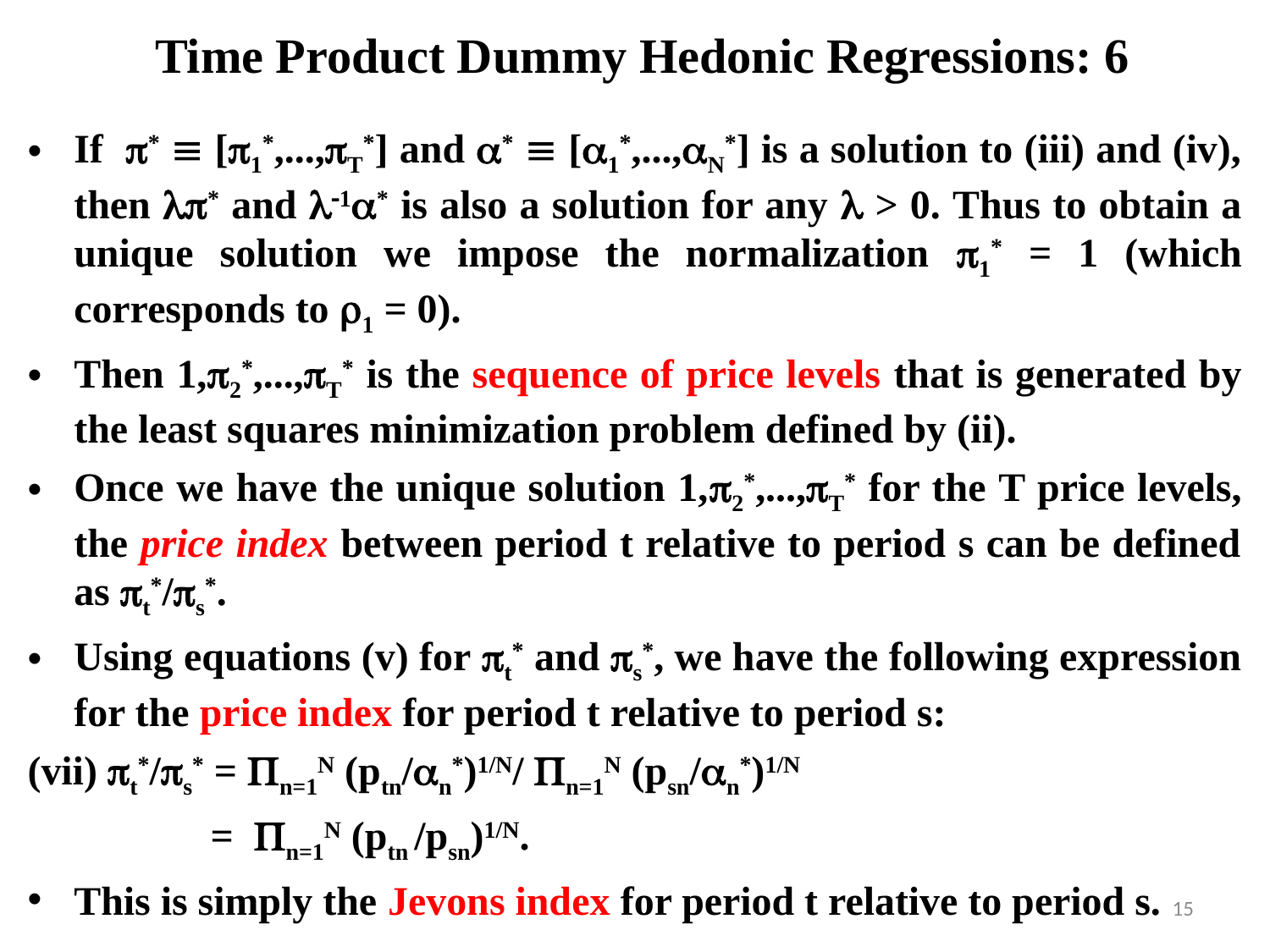

# Time Product Dummy Hedonic Regressions: 6
If  π* ≡ [π1*,...,πT*] and α* ≡ [α1*,...,αN*] is a solution to (iii) and (iv), then λπ* and λ−1α* is also a solution for any λ > 0. Thus to obtain a unique solution we impose the normalization π1* = 1 (which corresponds to ρ1 = 0).
Then 1,π2*,...,πT* is the sequence of price levels that is generated by the least squares minimization problem defined by (ii).
Once we have the unique solution 1,π2*,...,πT* for the T price levels, the price index between period t relative to period s can be defined as πt*/πs*.
Using equations (v) for πt* and πs*, we have the following expression for the price index for period t relative to period s:
(vii) πt*/πs* = Πn=1N (ptn/αn*)1/N/ Πn=1N (psn/αn*)1/N
                  =  Πn=1N (ptn /psn)1/N.
This is simply the Jevons index for period t relative to period s.

15